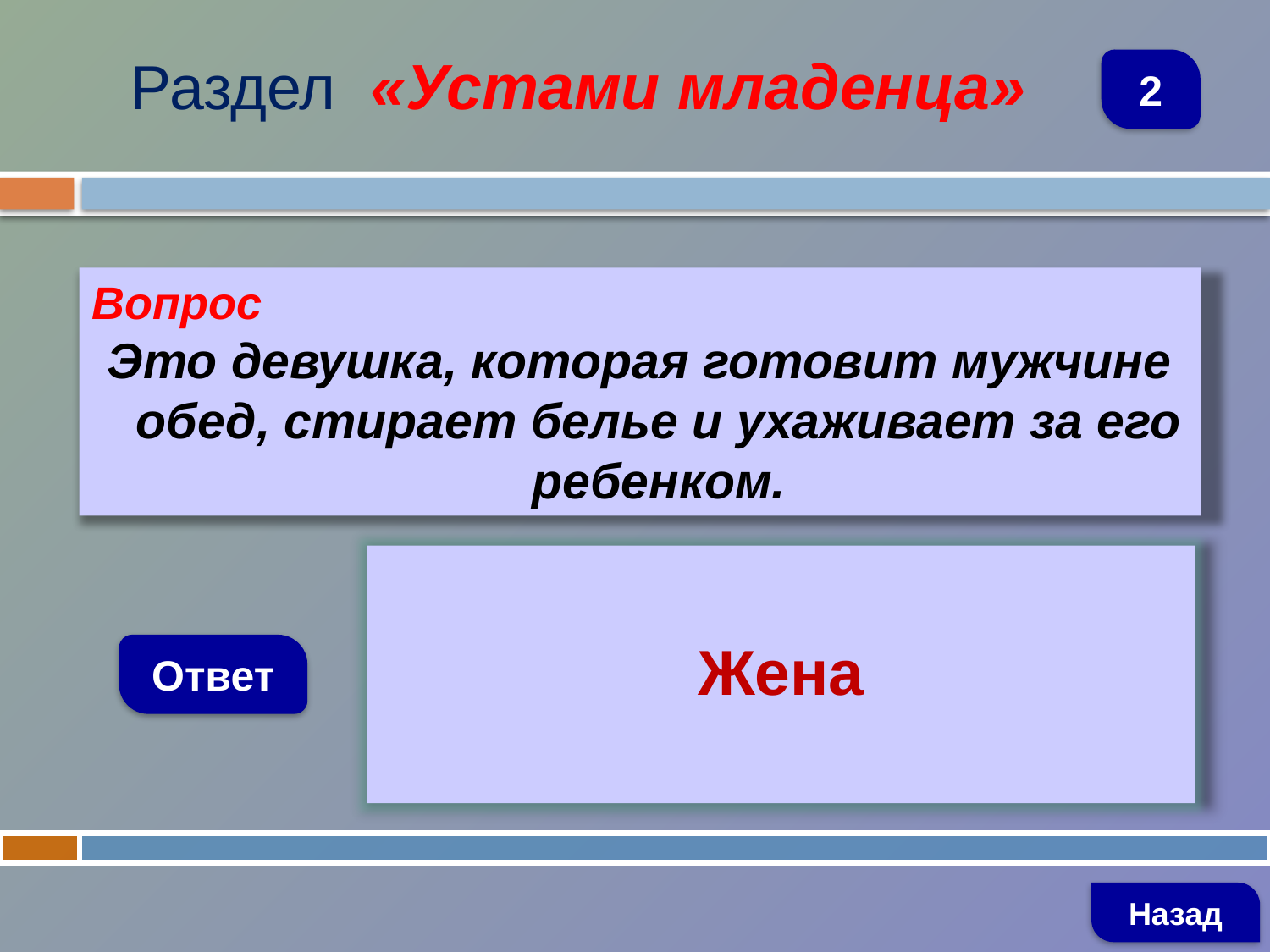

Раздел  «Устами младенца»
2
Вопрос
Это девушка, которая готовит мужчине обед, стирает белье и ухаживает за его ребенком.

Жена
Ответ

Назад